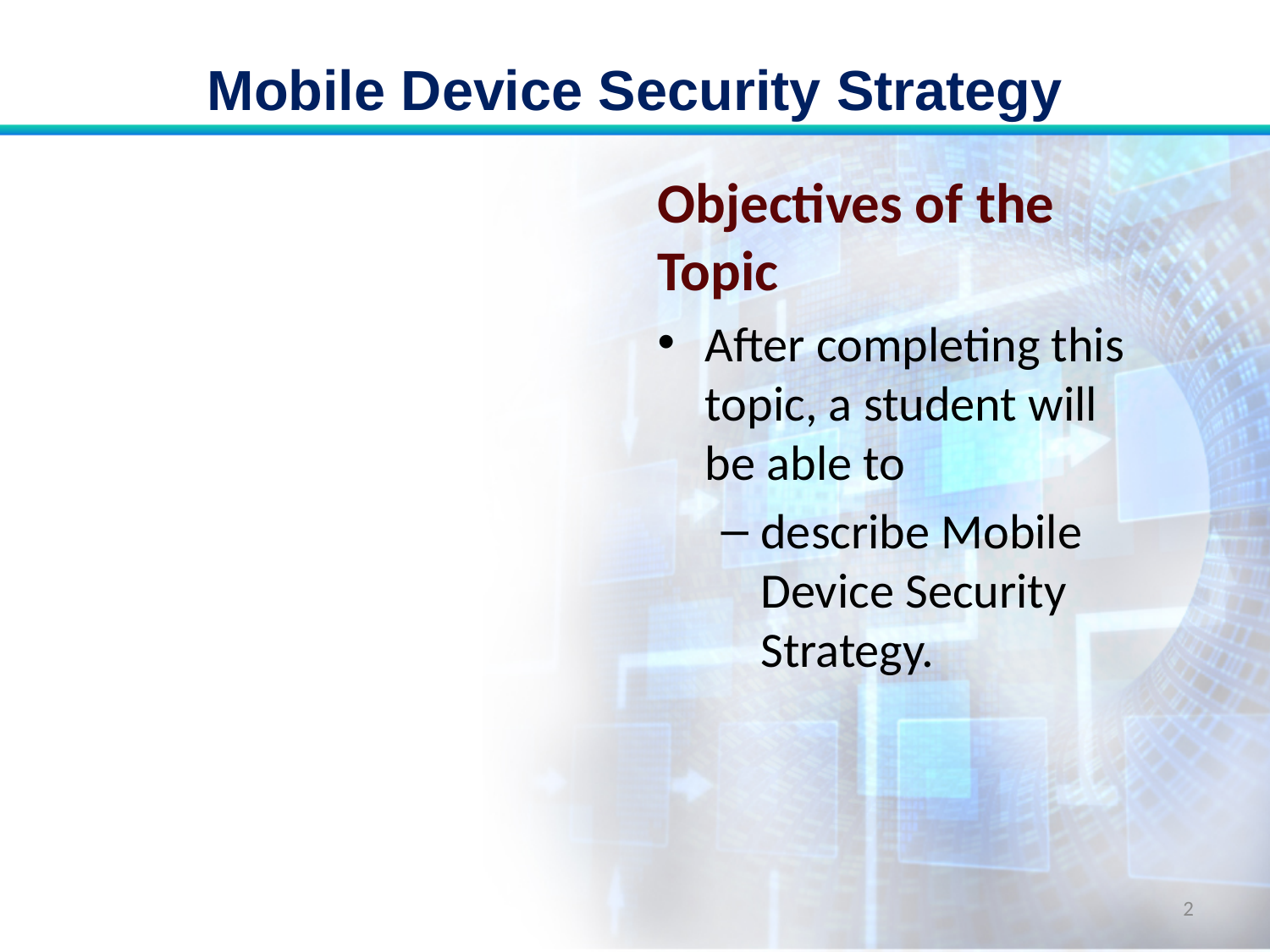

# Mobile Device Security Strategy
Objectives of the Topic
After completing this topic, a student will be able to
describe Mobile Device Security Strategy.
2